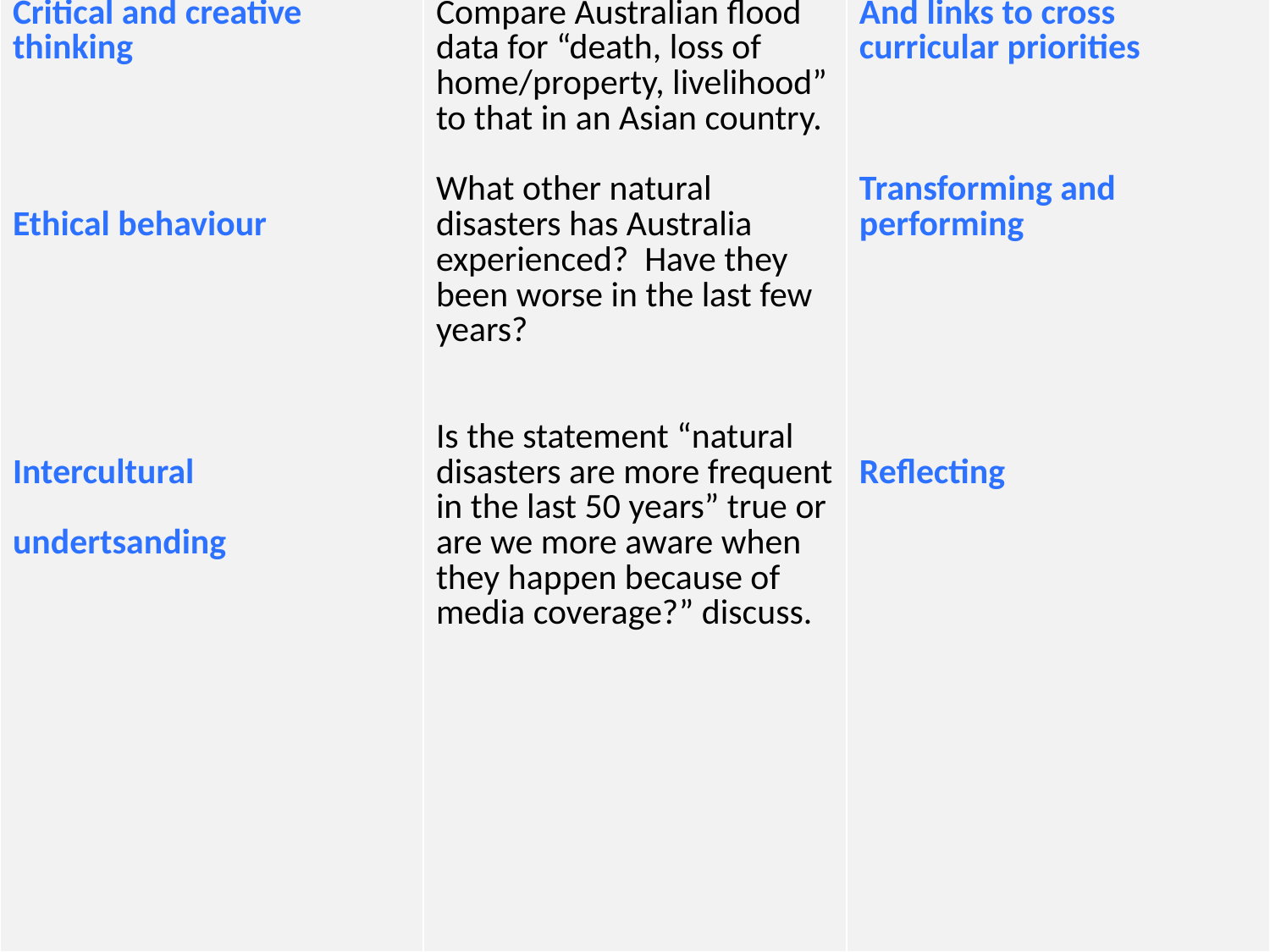

| Capabilities | Critical questions: investigations of text in relation to other capabilities | Learning events: and use of capabilities |
| --- | --- | --- |
| Critical and creative thinking Ethical behaviour Intercultural undertsanding | Compare Australian flood data for “death, loss of home/property, livelihood” to that in an Asian country. What other natural disasters has Australia experienced? Have they been worse in the last few years? Is the statement “natural disasters are more frequent in the last 50 years” true or are we more aware when they happen because of media coverage?” discuss. | Communication And links to cross curricular priorities Transforming and performing Reflecting |